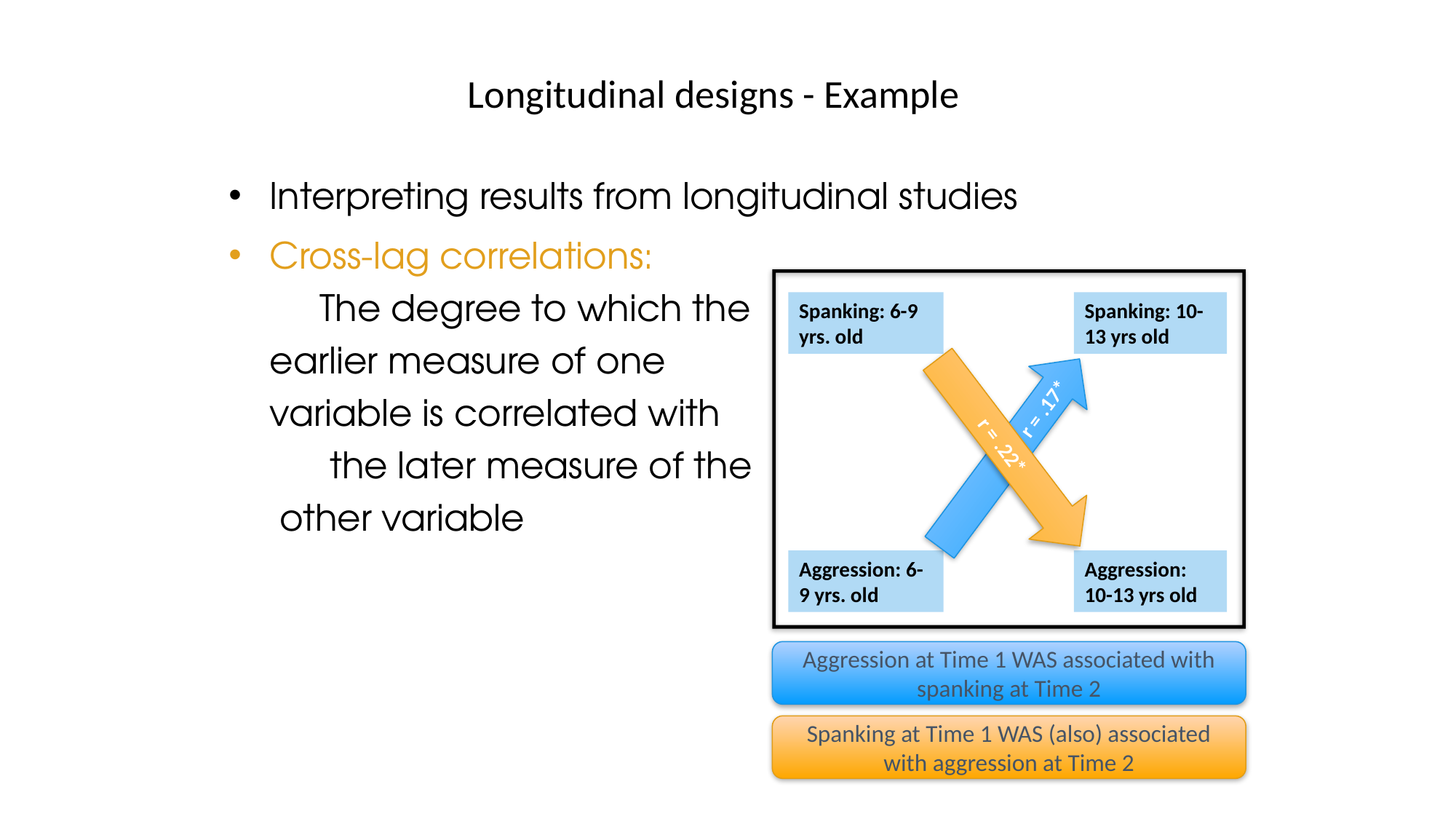

# Longitudinal designs - Example
Interpreting results from longitudinal studies
Cross-lag correlations:                                                              The degree to which the                                            earlier measure of one                                            variable is correlated with                                                         the later measure of the                                                other variable

Spanking: 6-9 yrs. old
Spanking: 10-13 yrs old
r = .22*
r = .17*
Aggression: 6-9 yrs. old
Aggression: 10-13 yrs old
Aggression at Time 1 WAS associated with spanking at Time 2
Spanking at Time 1 WAS (also) associated with aggression at Time 2